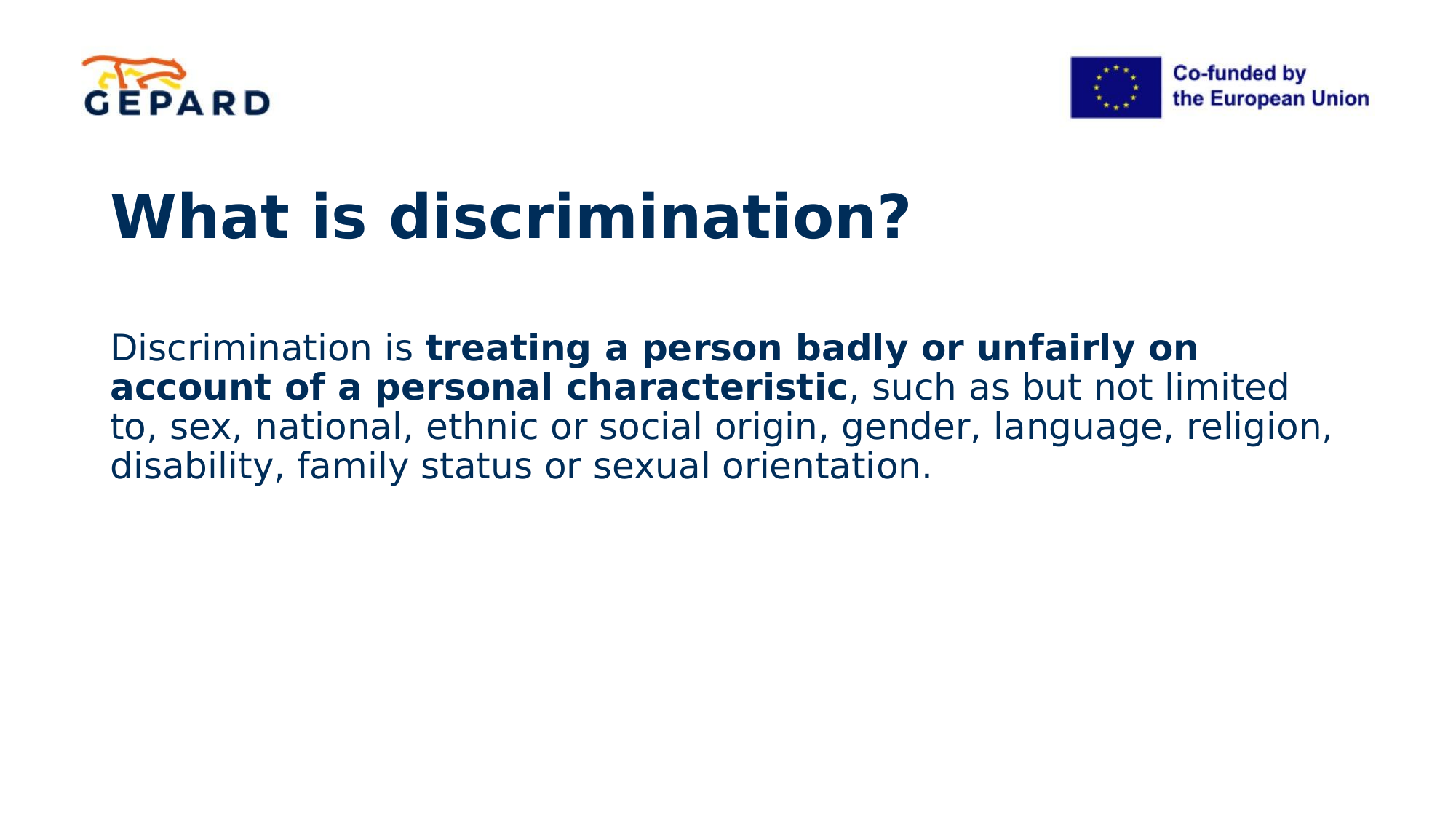

# What is discrimination?
Discrimination is treating a person badly or unfairly on account of a personal characteristic, such as but not limited to, sex, national, ethnic or social origin, gender, language, religion, disability, family status or sexual orientation.